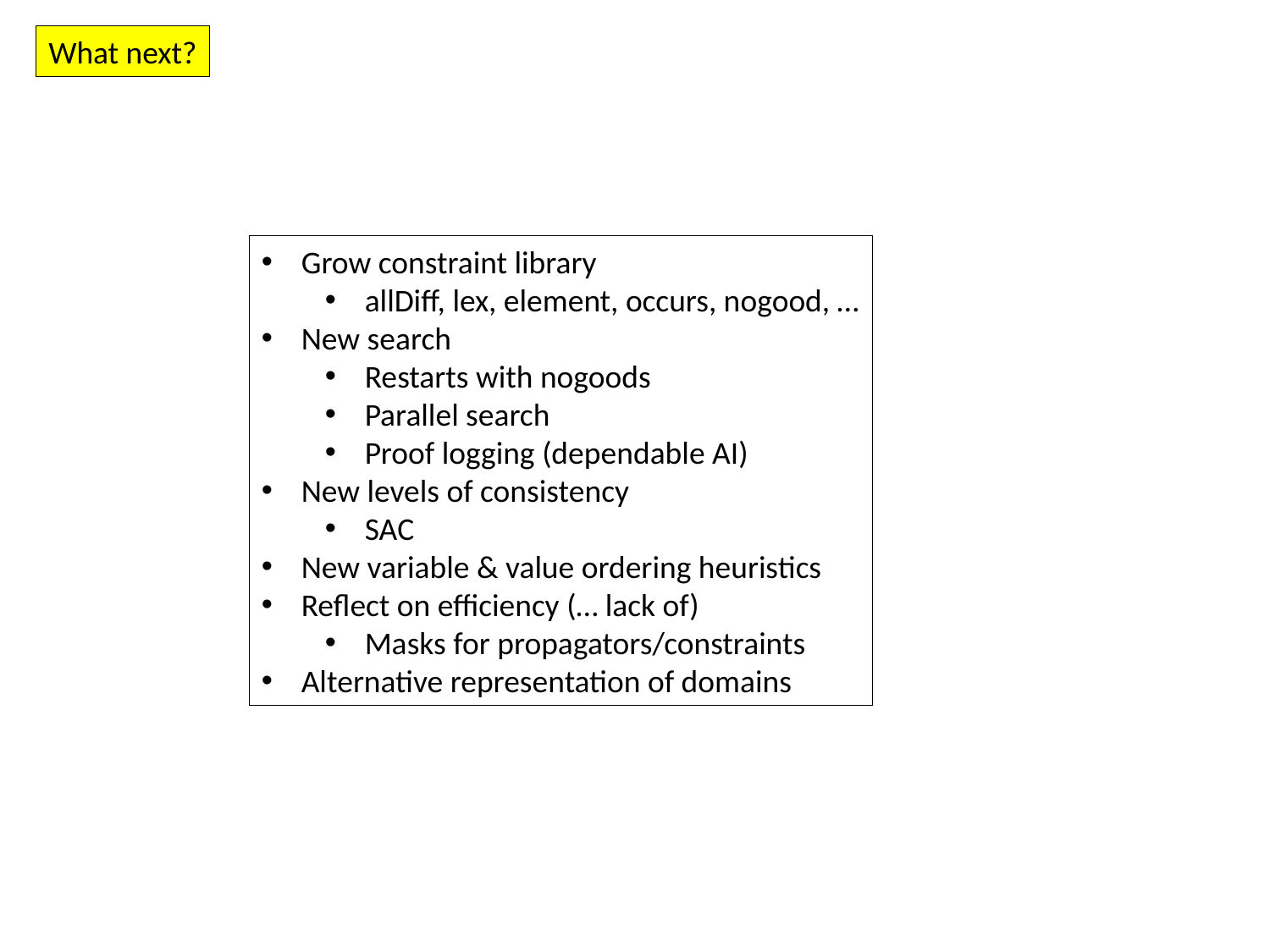

What next?
Grow constraint library
allDiff, lex, element, occurs, nogood, …
New search
Restarts with nogoods
Parallel search
Proof logging (dependable AI)
New levels of consistency
SAC
New variable & value ordering heuristics
Reflect on efficiency (… lack of)
Masks for propagators/constraints
Alternative representation of domains